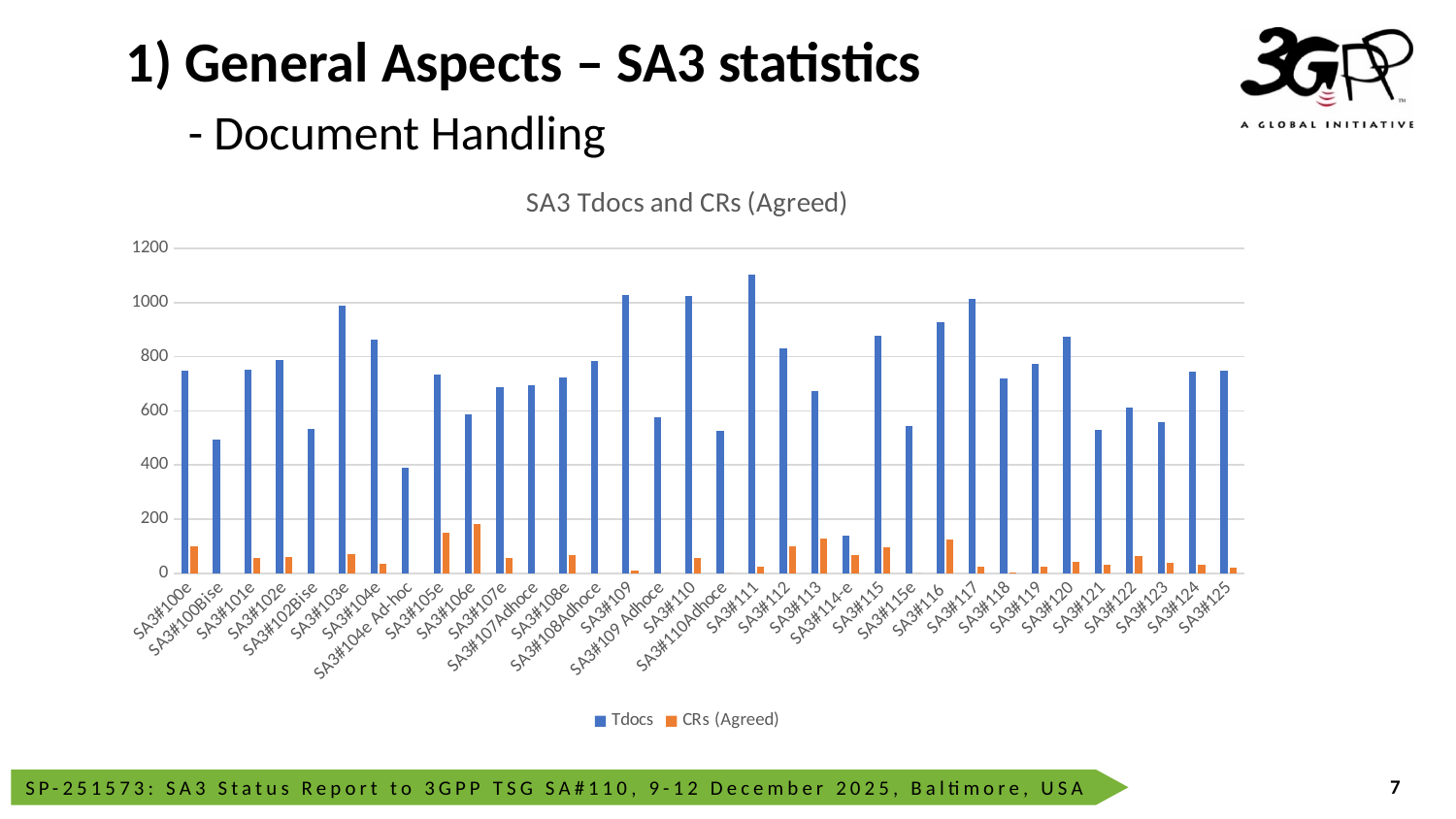

1) General Aspects – SA3 statistics
# - Document Handling

### Chart: SA3 Tdocs and CRs (Agreed)

| Category | Tdocs | CRs (Agreed) |
|---|---|---|
| SA3#100e | 747.0 | 98.0 |
| SA3#100Bise | 493.0 | None |
| SA3#101e | 753.0 | 55.0 |
| SA3#102e | 789.0 | 61.0 |
| SA3#102Bise | 532.0 | None |
| SA3#103e | 988.0 | 72.0 |
| SA3#104e | 862.0 | 34.0 |
| SA3#104e Ad-hoc | 390.0 | None |
| SA3#105e | 736.0 | 149.0 |
| SA3#106e | 586.0 | 182.0 |
| SA3#107e | 687.0 | 57.0 |
| SA3#107Adhoce | 696.0 | None |
| SA3#108e | 724.0 | 69.0 |
| SA3#108Adhoce | 785.0 | None |
| SA3#109 | 1028.0 | 11.0 |
| SA3#109 Adhoce | 577.0 | 0.0 |
| SA3#110 | 1025.0 | 58.0 |
| SA3#110Adhoce | 527.0 | 0.0 |
| SA3#111 | 1102.0 | 26.0 |
| SA3#112 | 831.0 | 98.0 |
| SA3#113 | 675.0 | 127.0 |
| SA3#114-e | 138.0 | 66.0 |
| SA3#115 | 876.0 | 95.0 |
| SA3#115e | 546.0 | 0.0 |
| SA3#116  | 929.0 | 123.0 |
| SA3#117 | 1013.0 | 24.0 |
| SA3#118 | 719.0 | 4.0 |
| SA3#119 | 774.0 | 25.0 |
| SA3#120 | 873.0 | 44.0 |
| SA3#121 | 529.0 | 32.0 |
| SA3#122 | 612.0 | 62.0 |
| SA3#123 | 560.0 | 37.0 |
| SA3#124 | 746.0 | 33.0 |
| SA3#125 | 750.0 | 22.0 |